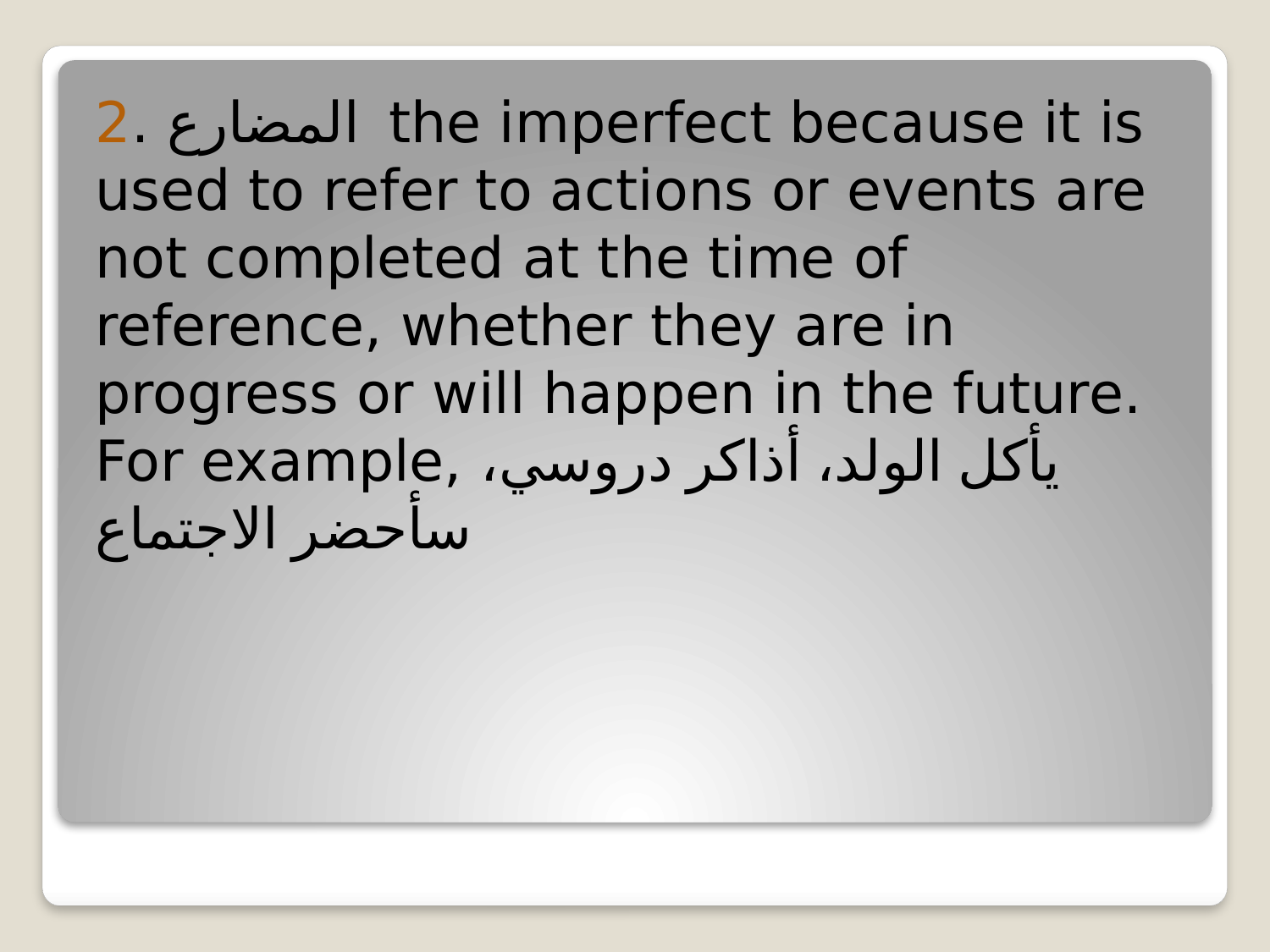

2. المضارع  the imperfect because it is used to refer to actions or events are not completed at the time of reference, whether they are in progress or will happen in the future. For example, يأكل الولد، أذاكر دروسي، سأحضر الاجتماع